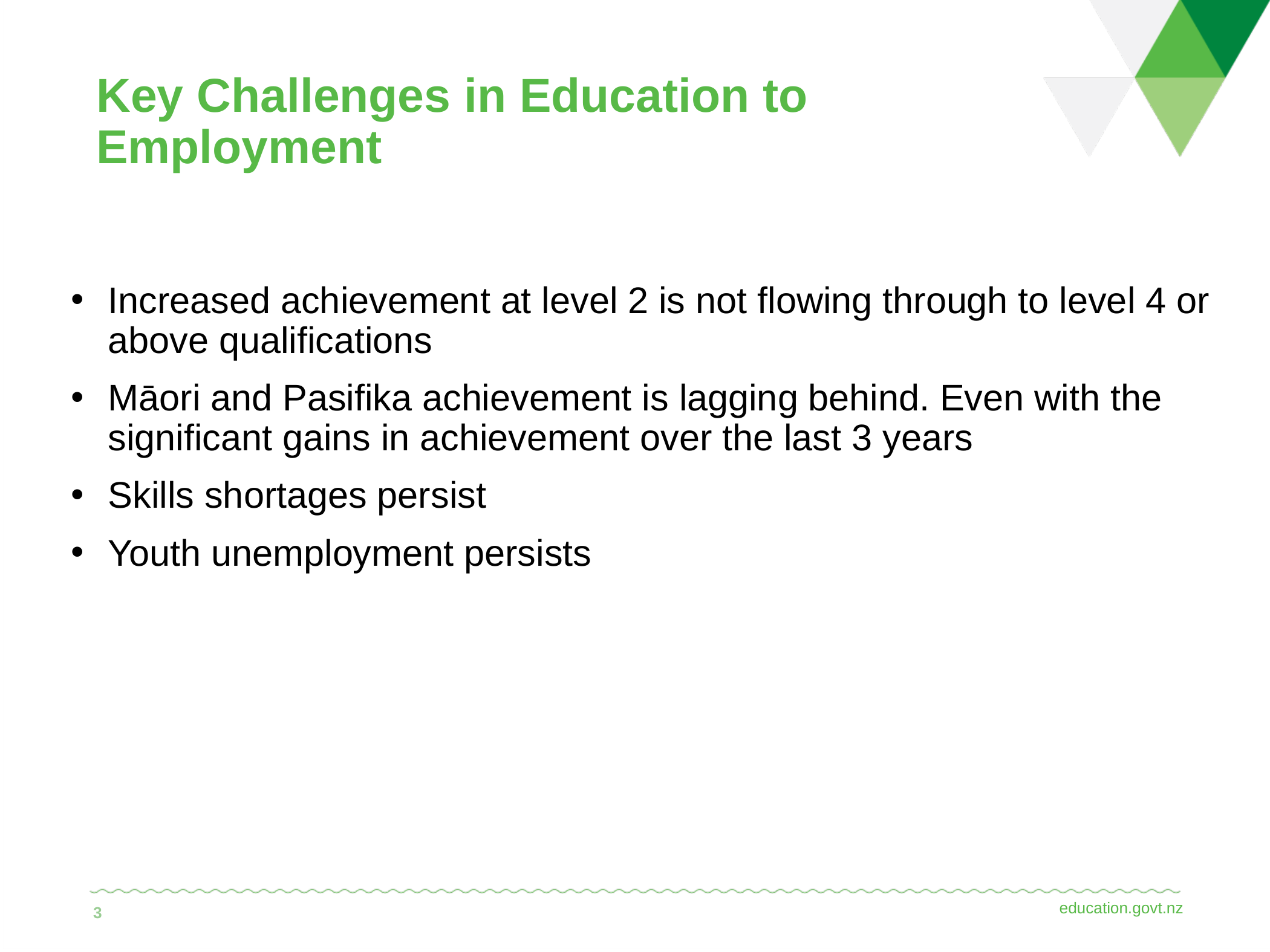

# Key Challenges in Education to Employment
Increased achievement at level 2 is not flowing through to level 4 or above qualifications
Māori and Pasifika achievement is lagging behind. Even with the significant gains in achievement over the last 3 years
Skills shortages persist
Youth unemployment persists

3